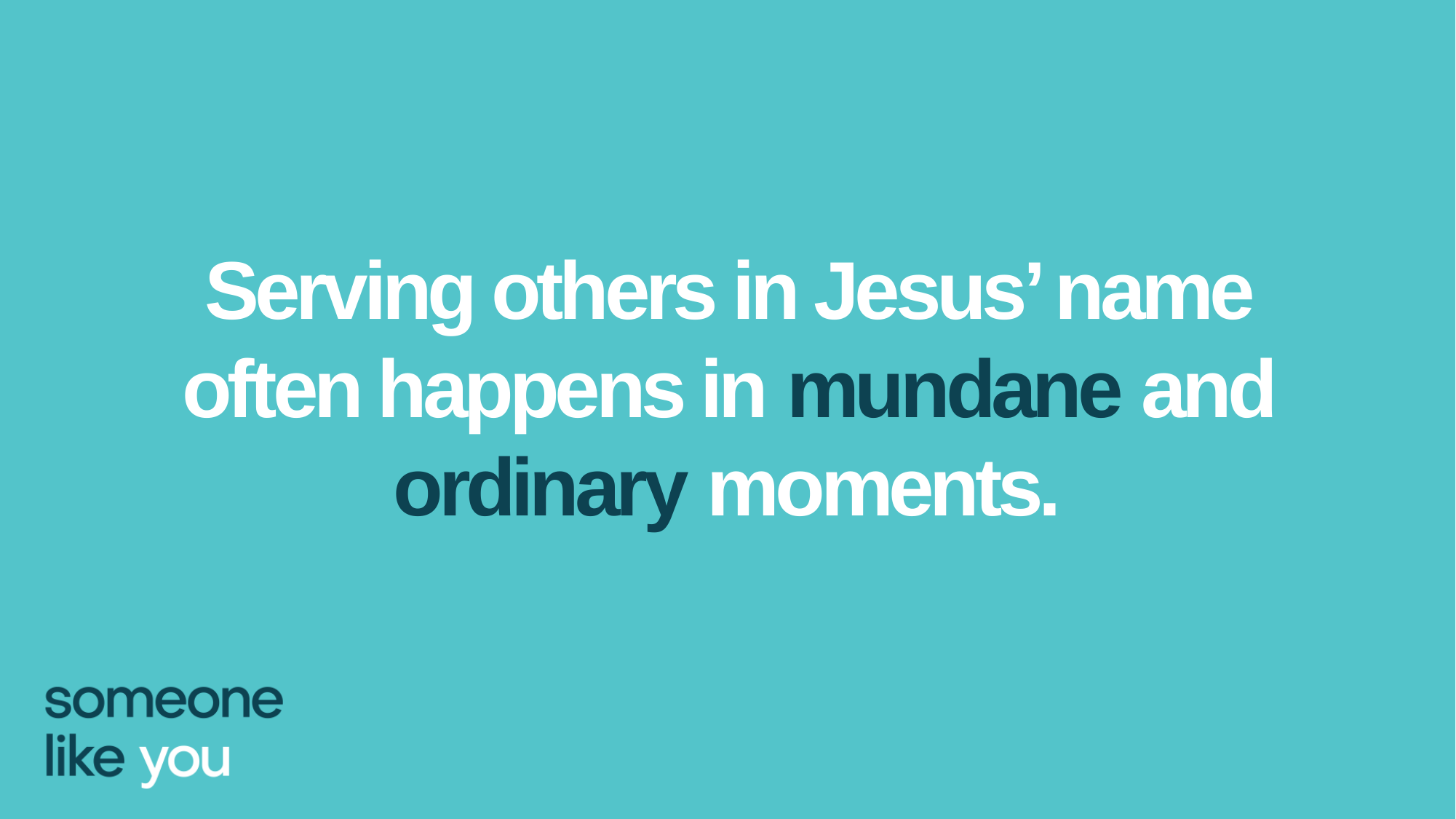

Serving others in Jesus’ name often happens in mundane and ordinary moments.